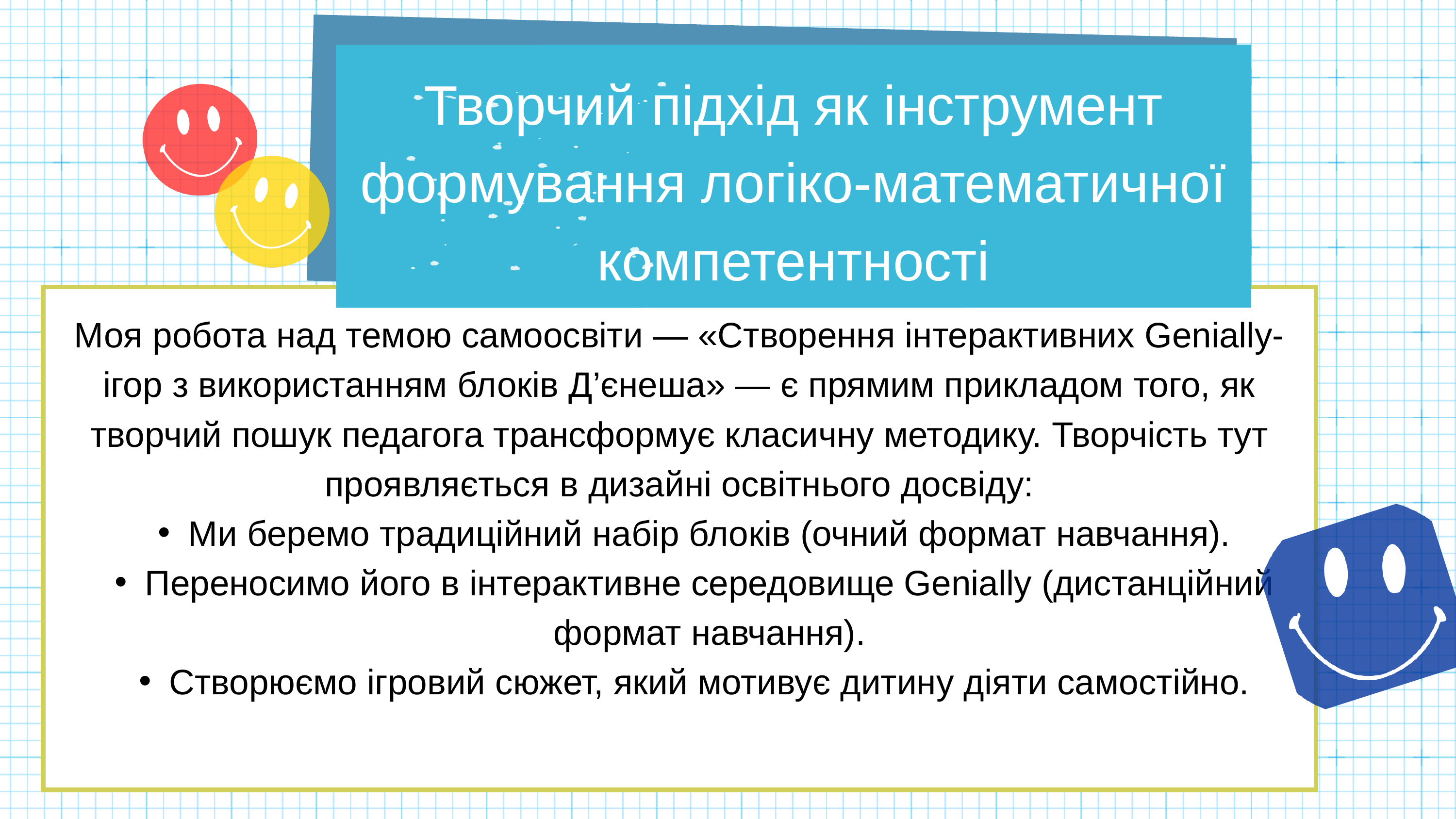

Творчий підхід як інструмент формування логіко-математичної компетентності

Моя робота над темою самоосвіти — «Створення інтерактивних Genially-ігор з використанням блоків Д’єнеша» — є прямим прикладом того, як творчий пошук педагога трансформує класичну методику. Творчість тут проявляється в дизайні освітнього досвіду:
Ми беремо традиційний набір блоків (очний формат навчання).
Переносимо його в інтерактивне середовище Genially (дистанційний формат навчання).
Створюємо ігровий сюжет, який мотивує дитину діяти самостійно.